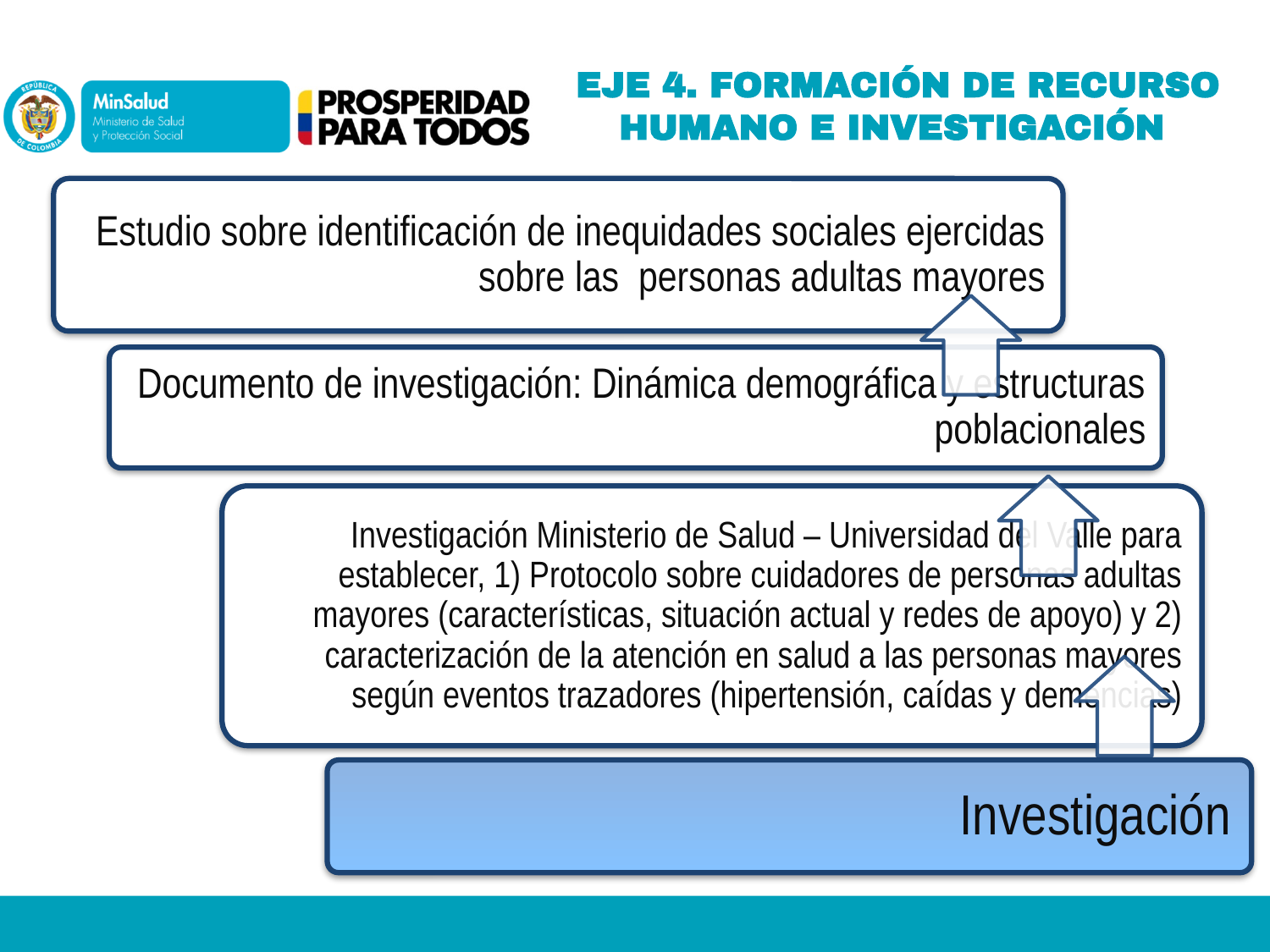

# EJE 4. FORMACIÓN DE RECURSO HUMANO E INVESTIGACIÓN
Estudio sobre identificación de inequidades sociales ejercidas sobre las  personas adultas mayores
Documento de investigación: Dinámica demográfica y estructuras poblacionales
Investigación Ministerio de Salud – Universidad del Valle para establecer, 1) Protocolo sobre cuidadores de personas adultas mayores (características, situación actual y redes de apoyo) y 2) caracterización de la atención en salud a las personas mayores según eventos trazadores (hipertensión, caídas y demencias)
Investigación